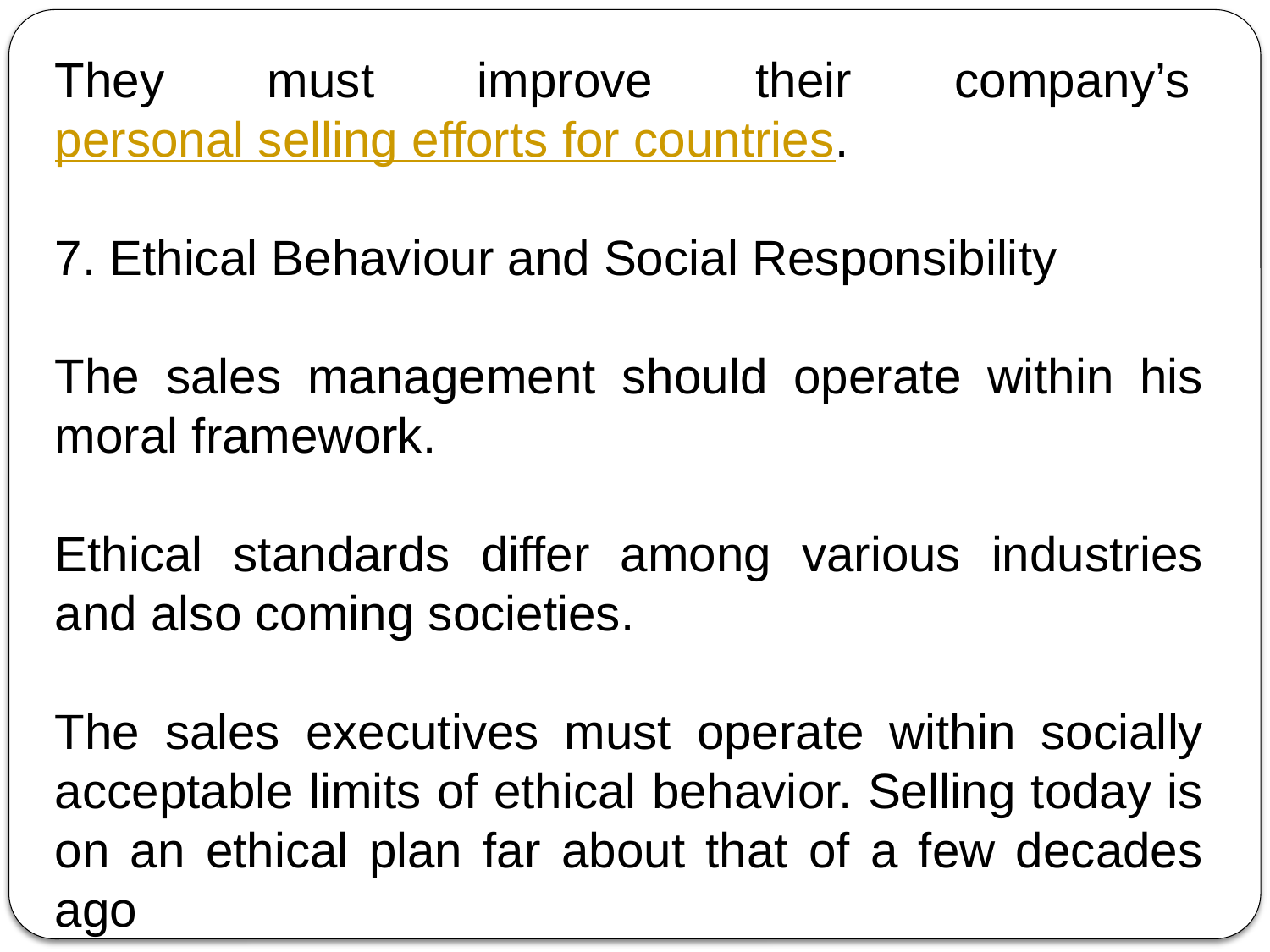

They must improve their company’s personal selling efforts for countries.

7. Ethical Behaviour and Social Responsibility

The sales management should operate within his moral framework.

Ethical standards differ among various industries and also coming societies.

The sales executives must operate within socially acceptable limits of ethical behavior. Selling today is on an ethical plan far about that of a few decades ago